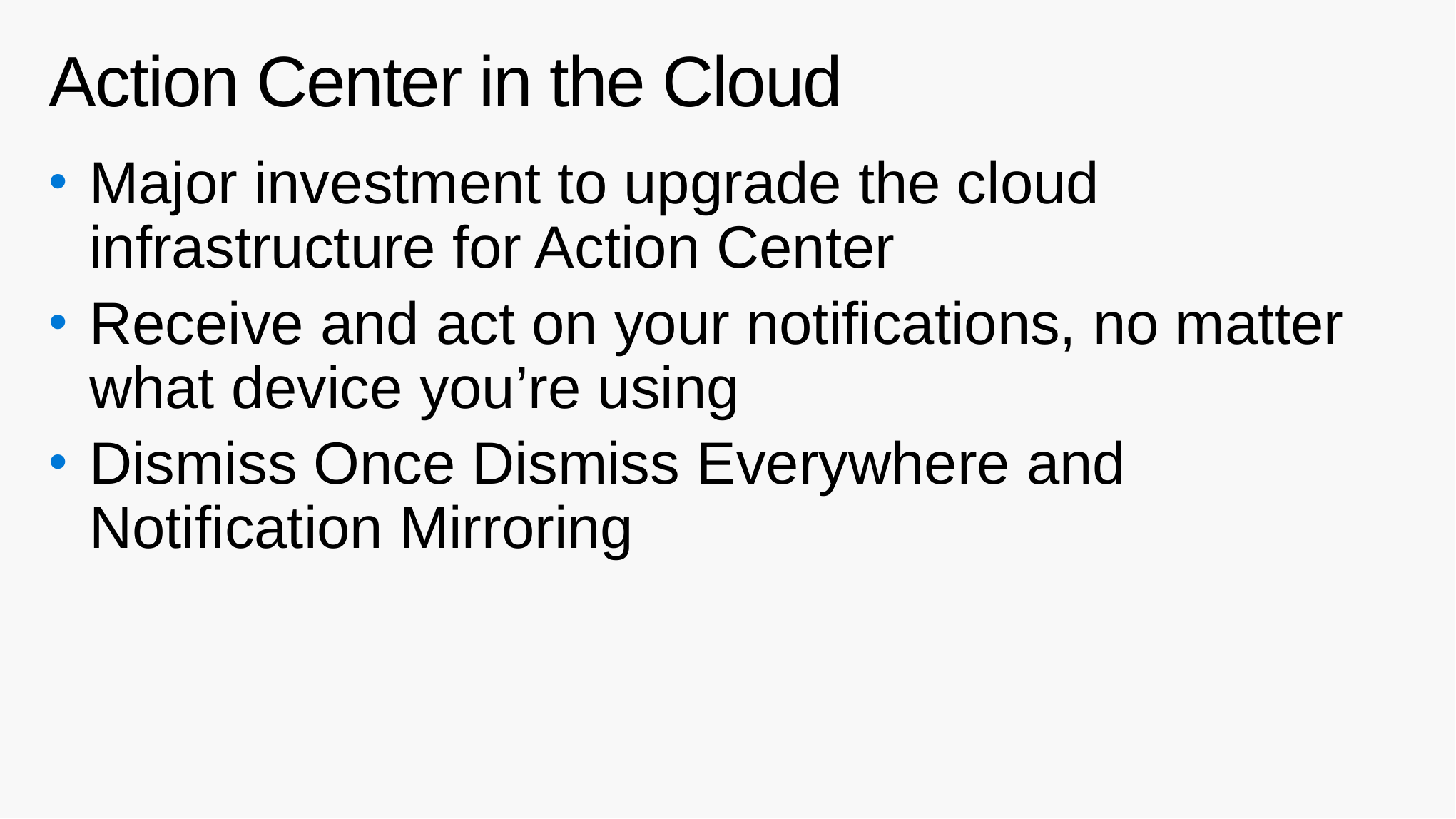

# Action Center in the Cloud
Major investment to upgrade the cloud infrastructure for Action Center
Receive and act on your notifications, no matter what device you’re using
Dismiss Once Dismiss Everywhere and Notification Mirroring